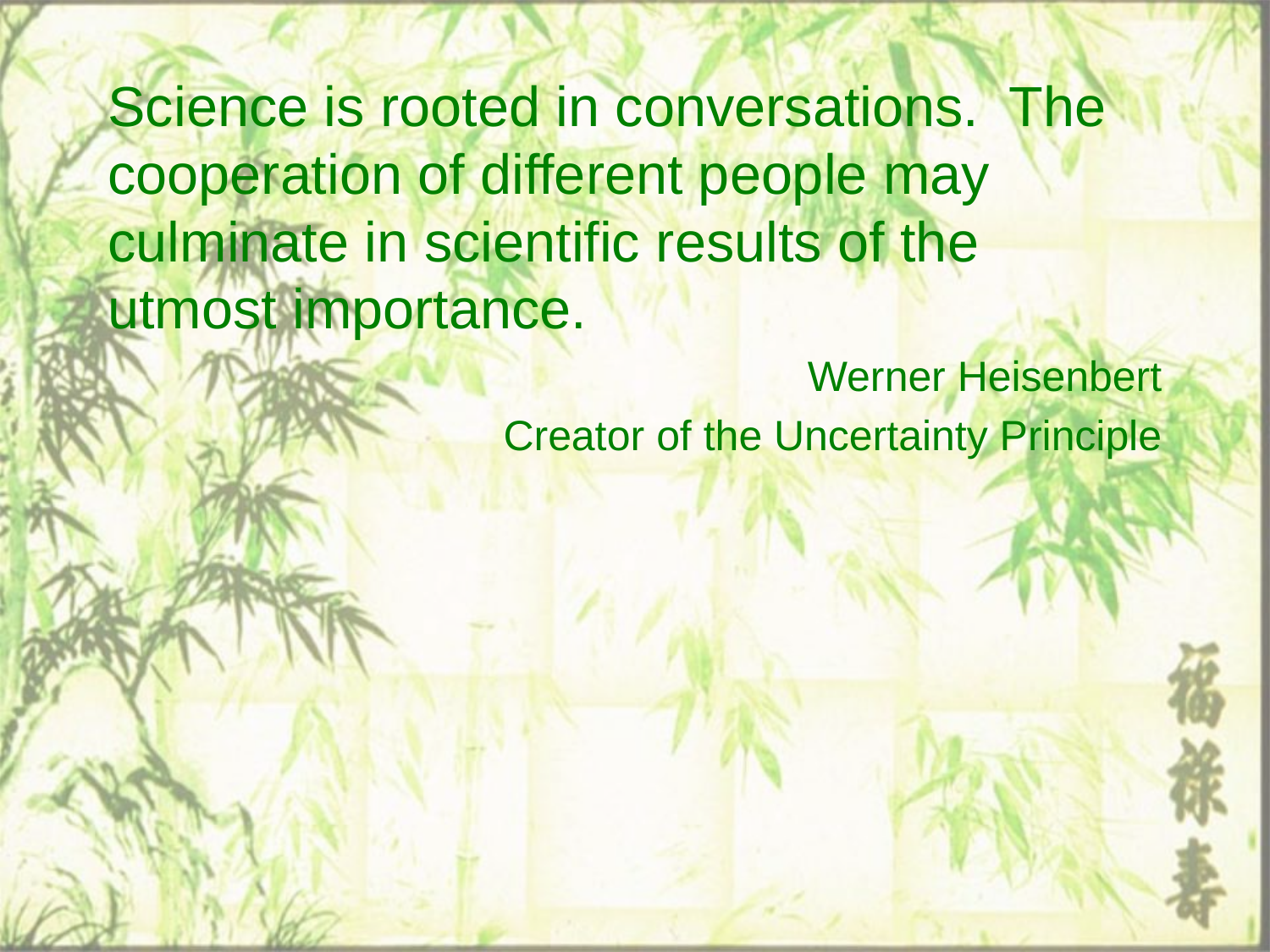

Science is rooted in conversations.  The cooperation of different people may culminate in scientific results of the utmost importance.
Werner Heisenbert
Creator of the Uncertainty Principle